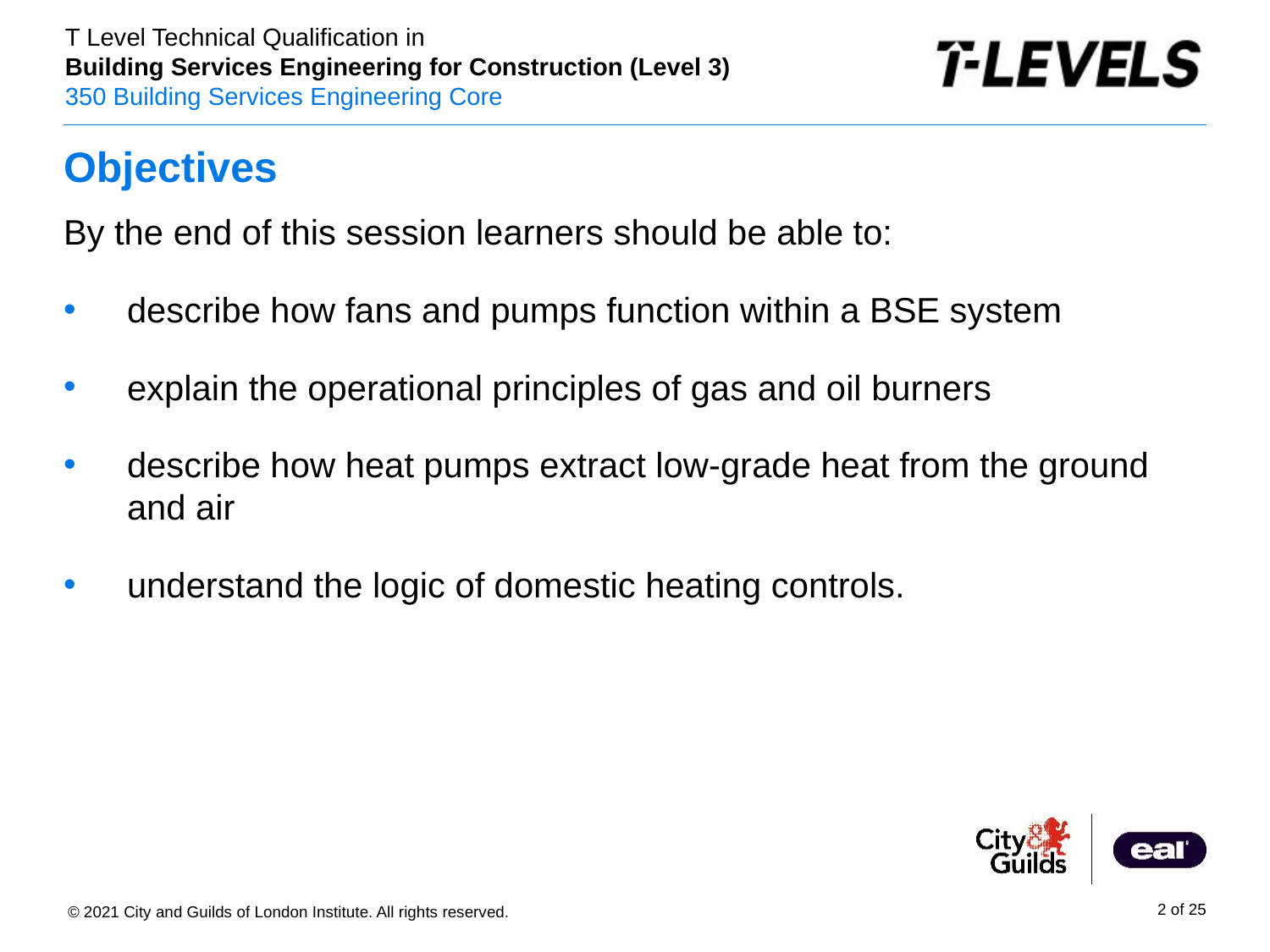

# Objectives
By the end of this session learners should be able to:
describe how fans and pumps function within a BSE system
explain the operational principles of gas and oil burners
describe how heat pumps extract low-grade heat from the ground and air
understand the logic of domestic heating controls.